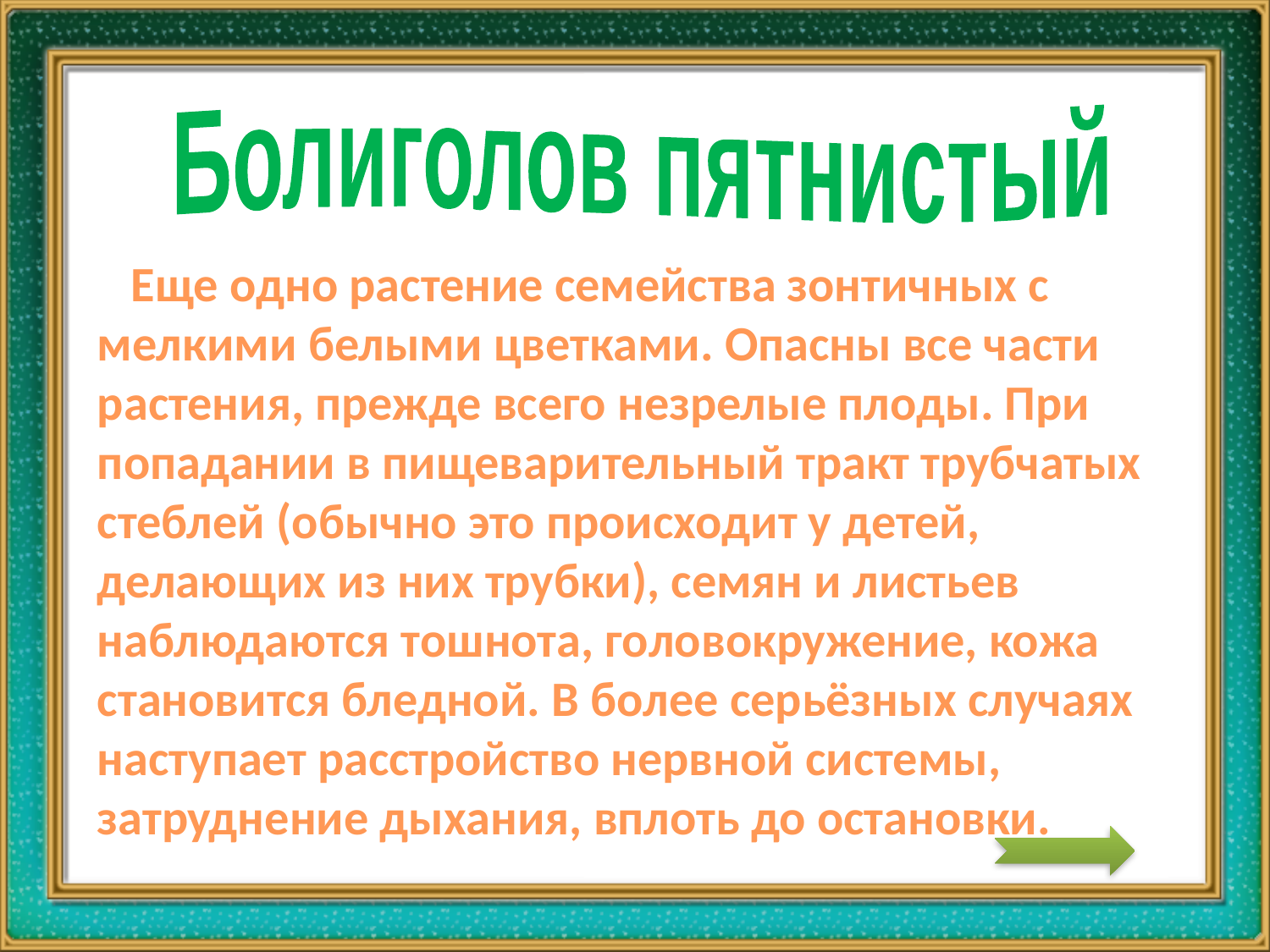

Болиголов пятнистый
   Еще одно растение семейства зонтичных с мелкими белыми цветками. Опасны все части растения, прежде всего незрелые плоды. При попадании в пищеварительный тракт трубчатых стеблей (обычно это происходит у детей, делающих из них трубки), семян и листьев наблюдаются тошнота, головокружение, кожа становится бледной. В более серьёзных случаях наступает расстройство нервной системы, затруднение дыхания, вплоть до остановки.